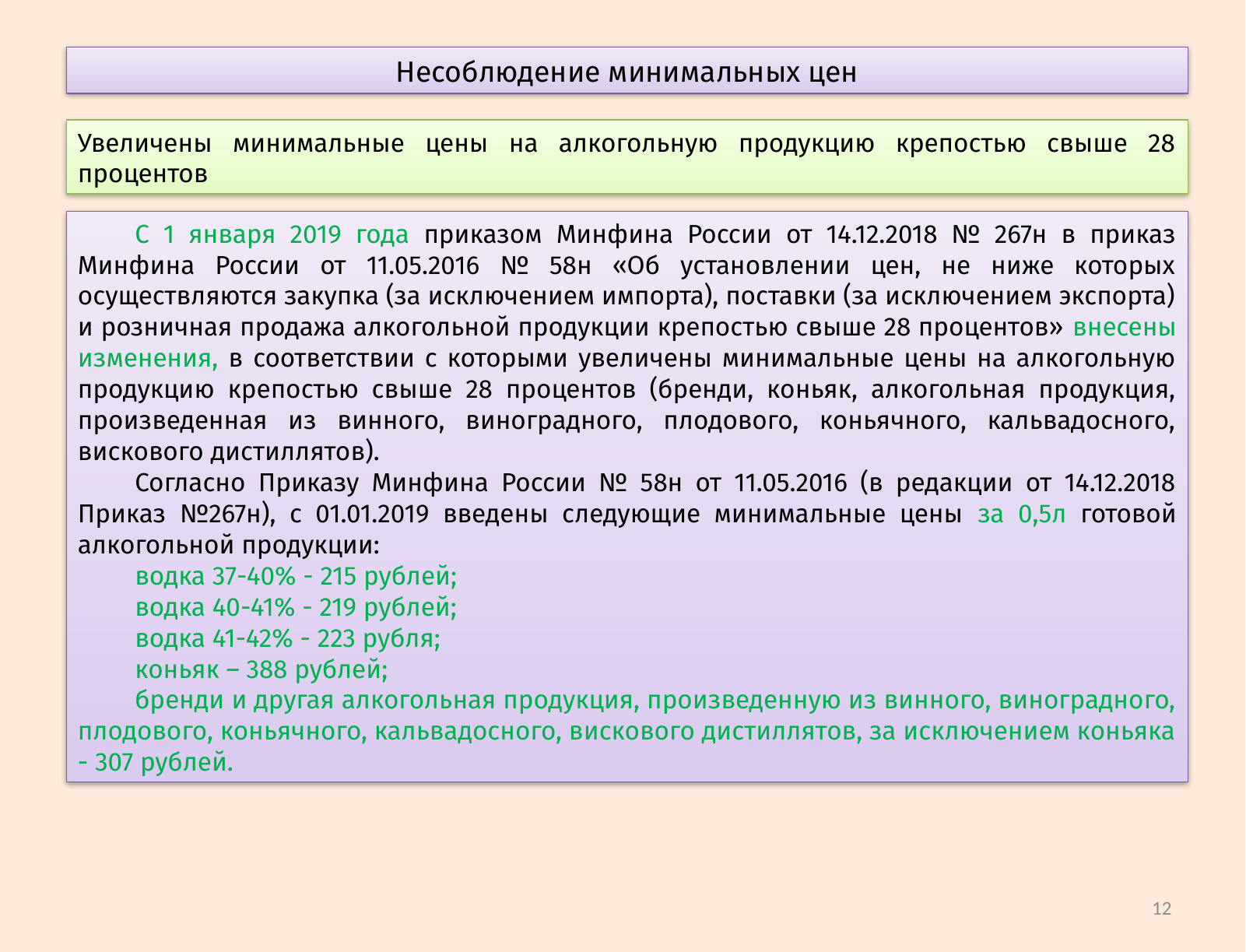

Несоблюдение минимальных цен
Увеличены минимальные цены на алкогольную продукцию крепостью свыше 28 процентов
С 1 января 2019 года приказом Минфина России от 14.12.2018 № 267н в приказ Минфина России от 11.05.2016 № 58н «Об установлении цен, не ниже которых осуществляются закупка (за исключением импорта), поставки (за исключением экспорта) и розничная продажа алкогольной продукции крепостью свыше 28 процентов» внесены изменения, в соответствии с которыми увеличены минимальные цены на алкогольную продукцию крепостью свыше 28 процентов (бренди, коньяк, алкогольная продукция, произведенная из винного, виноградного, плодового, коньячного, кальвадосного, вискового дистиллятов).
Согласно Приказу Минфина России № 58н от 11.05.2016 (в редакции от 14.12.2018 Приказ №267н), с 01.01.2019 введены следующие минимальные цены за 0,5л готовой алкогольной продукции:
водка 37-40% - 215 рублей;
водка 40-41% - 219 рублей;
водка 41-42% - 223 рубля;
коньяк – 388 рублей;
бренди и другая алкогольная продукция, произведенную из винного, виноградного, плодового, коньячного, кальвадосного, вискового дистиллятов, за исключением коньяка - 307 рублей.
12